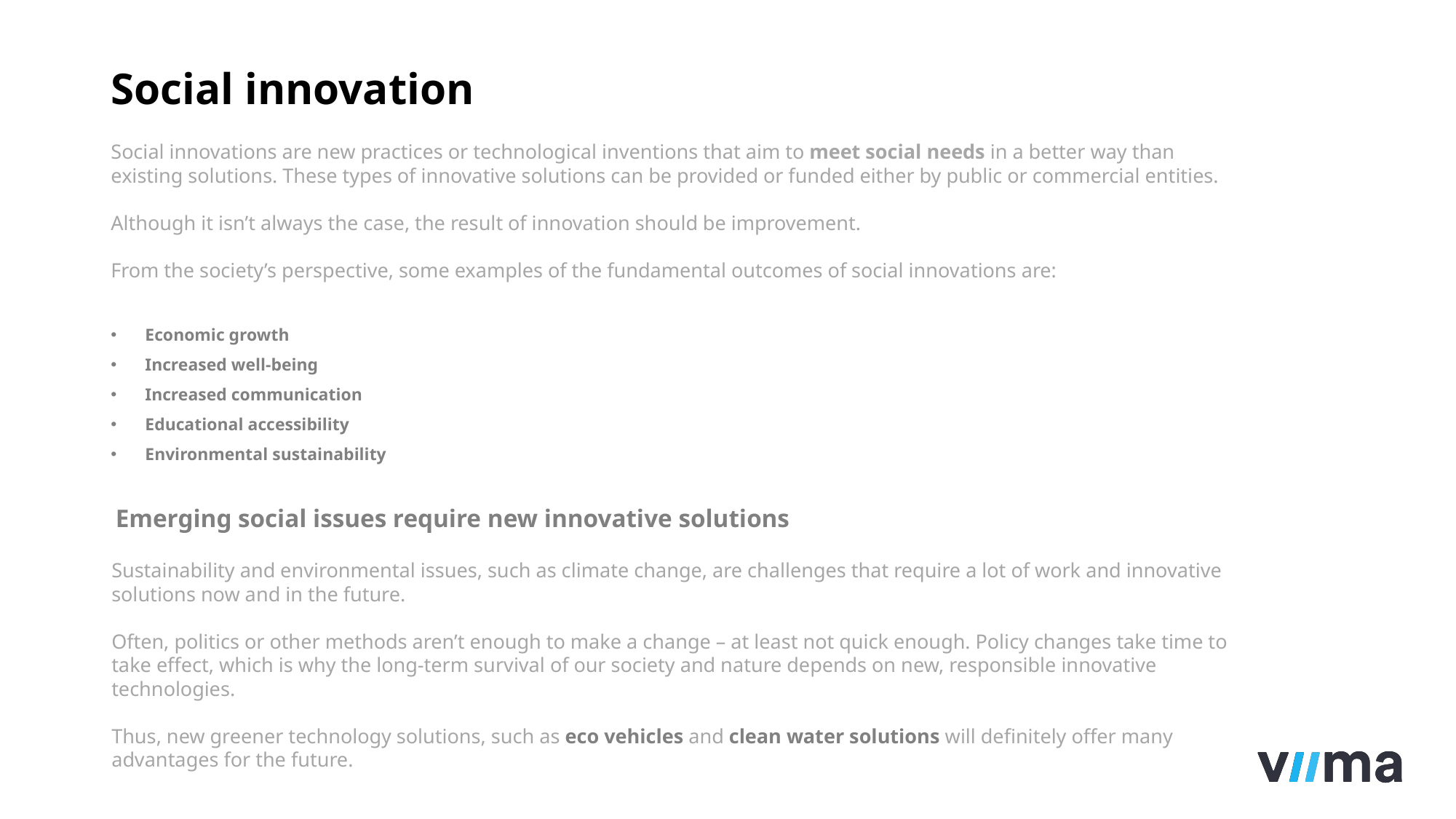

Social innovation
Social innovations are new practices or technological inventions that aim to meet social needs in a better way than existing solutions. These types of innovative solutions can be provided or funded either by public or commercial entities.

Although it isn’t always the case, the result of innovation should be improvement.

From the society’s perspective, some examples of the fundamental outcomes of social innovations are:

Economic growth
Increased well-being
Increased communication
Educational accessibility
Environmental sustainability
Emerging social issues require new innovative solutions
Sustainability and environmental issues, such as climate change, are challenges that require a lot of work and innovative solutions now and in the future.

Often, politics or other methods aren’t enough to make a change – at least not quick enough. Policy changes take time to take effect, which is why the long-term survival of our society and nature depends on new, responsible innovative technologies.

Thus, new greener technology solutions, such as eco vehicles and clean water solutions will definitely offer many advantages for the future.